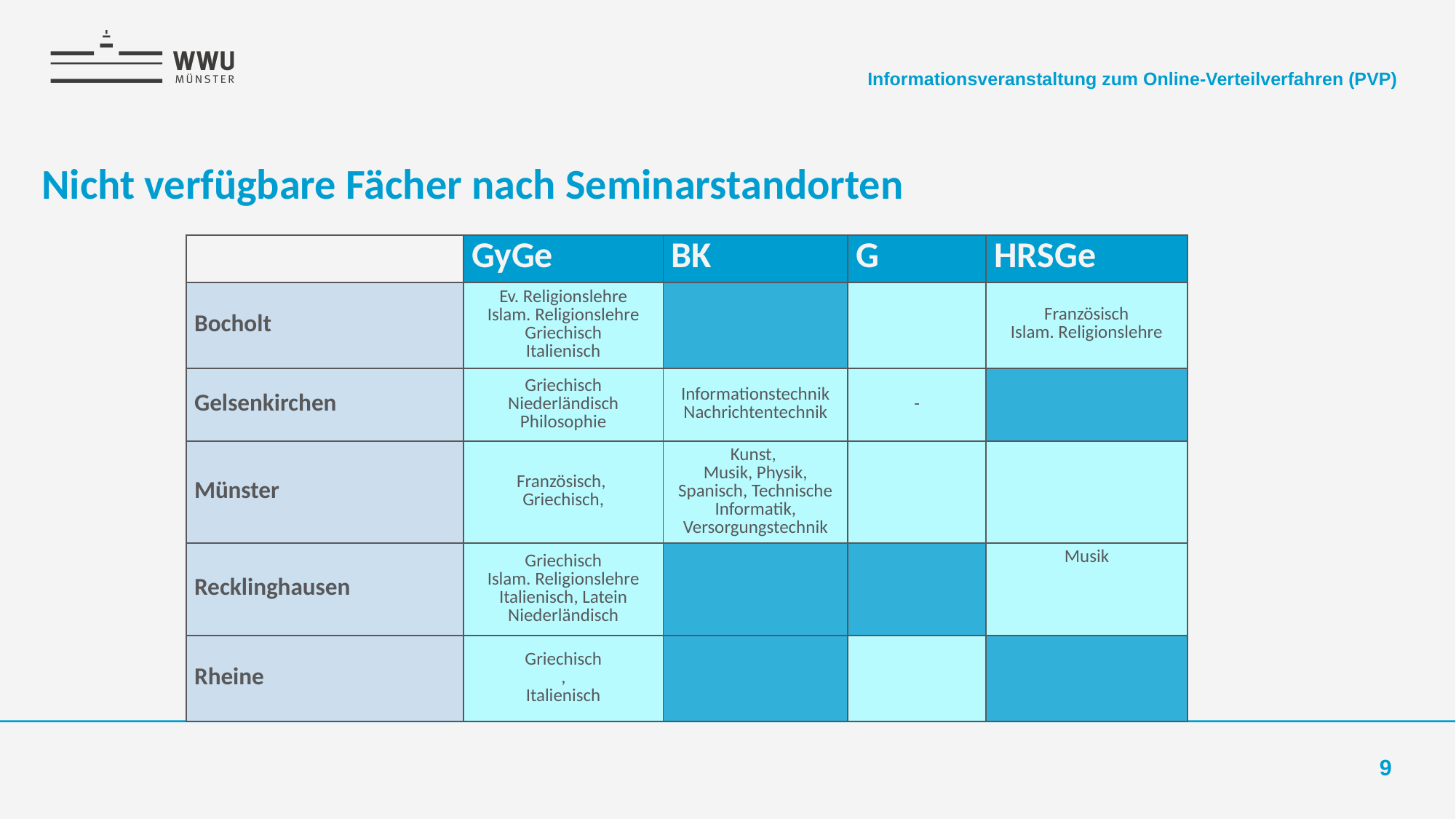

Informationsveranstaltung zum Online-Verteilverfahren (PVP)
# Nicht verfügbare Fächer nach Seminarstandorten
|  | GyGe | BK | G | HRSGe |
| --- | --- | --- | --- | --- |
| Bocholt | Ev. Religionslehre Islam. Religionslehre Griechisch Italienisch |  |  | Französisch Islam. Religionslehre |
| Gelsenkirchen | Griechisch Niederländisch Philosophie | Informationstechnik Nachrichtentechnik | - |  |
| Münster | Französisch, Griechisch, | Kunst, Musik, Physik, Spanisch, Technische Informatik, Versorgungstechnik |  |  |
| Recklinghausen | Griechisch Islam. Religionslehre Italienisch, Latein Niederländisch |  |  | Musik |
| Rheine | Griechisch , Italienisch |  |  |  |
9